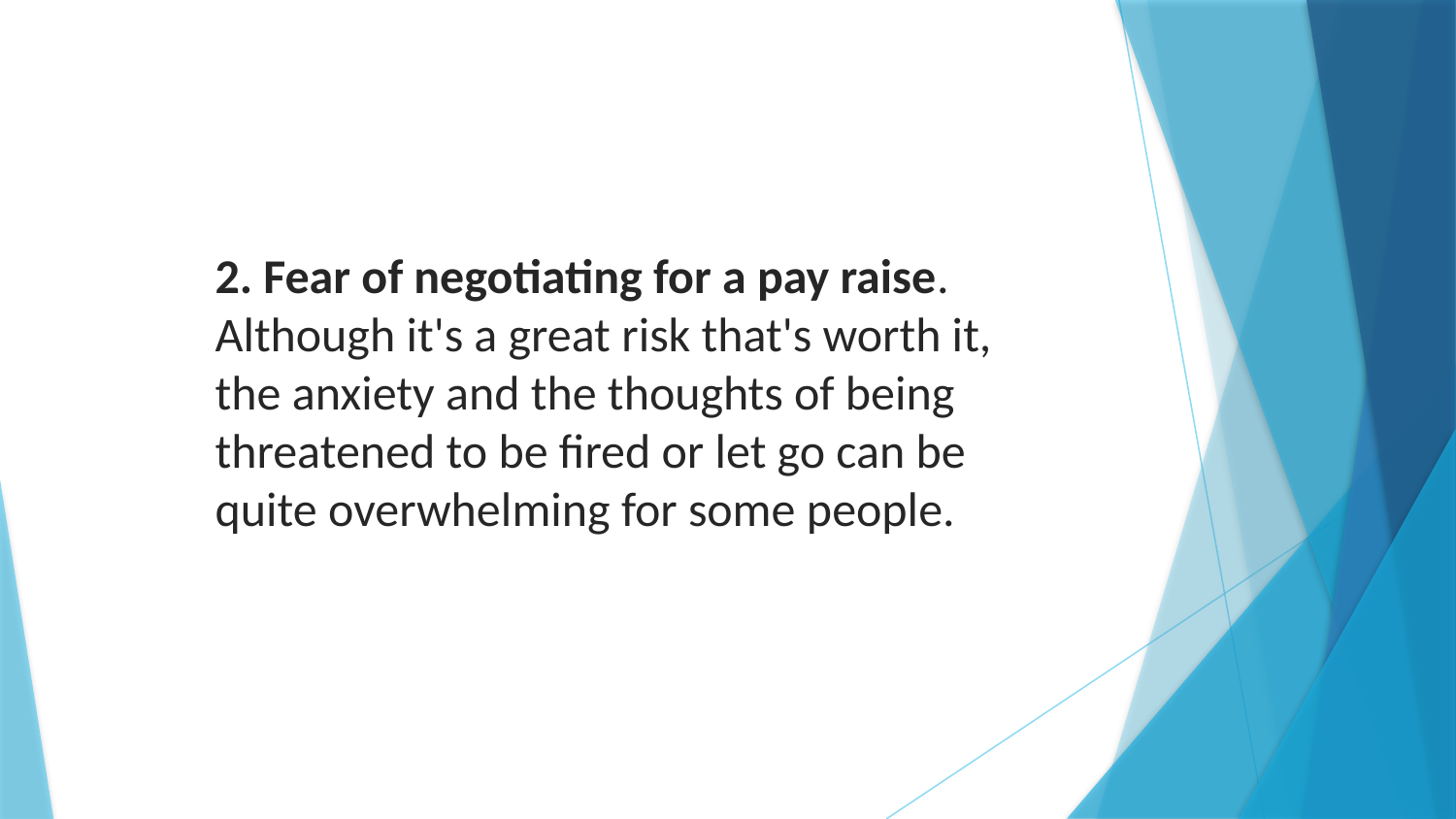

2. Fear of negotiating for a pay raise. Although it's a great risk that's worth it, the anxiety and the thoughts of being threatened to be fired or let go can be quite overwhelming for some people.